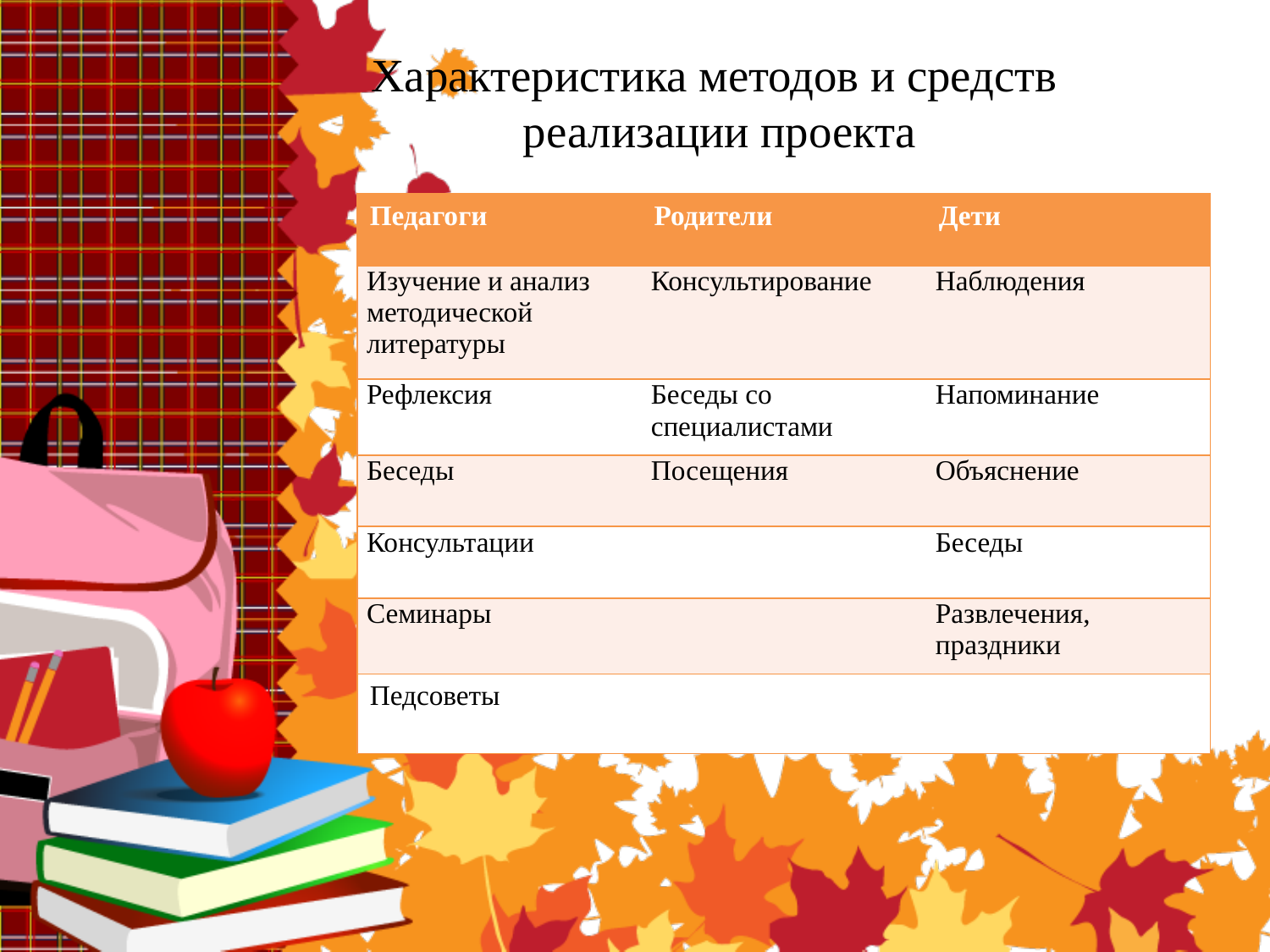

# Характеристика методов и средств реализации проекта
| Педагоги | Родители | Дети |
| --- | --- | --- |
| Изучение и анализ методической литературы | Консультирование | Наблюдения |
| Рефлексия | Беседы со специалистами | Напоминание |
| Беседы | Посещения | Объяснение |
| Консультации |  | Беседы |
| Семинары |  | Развлечения, праздники |
| Педсоветы |  |  |